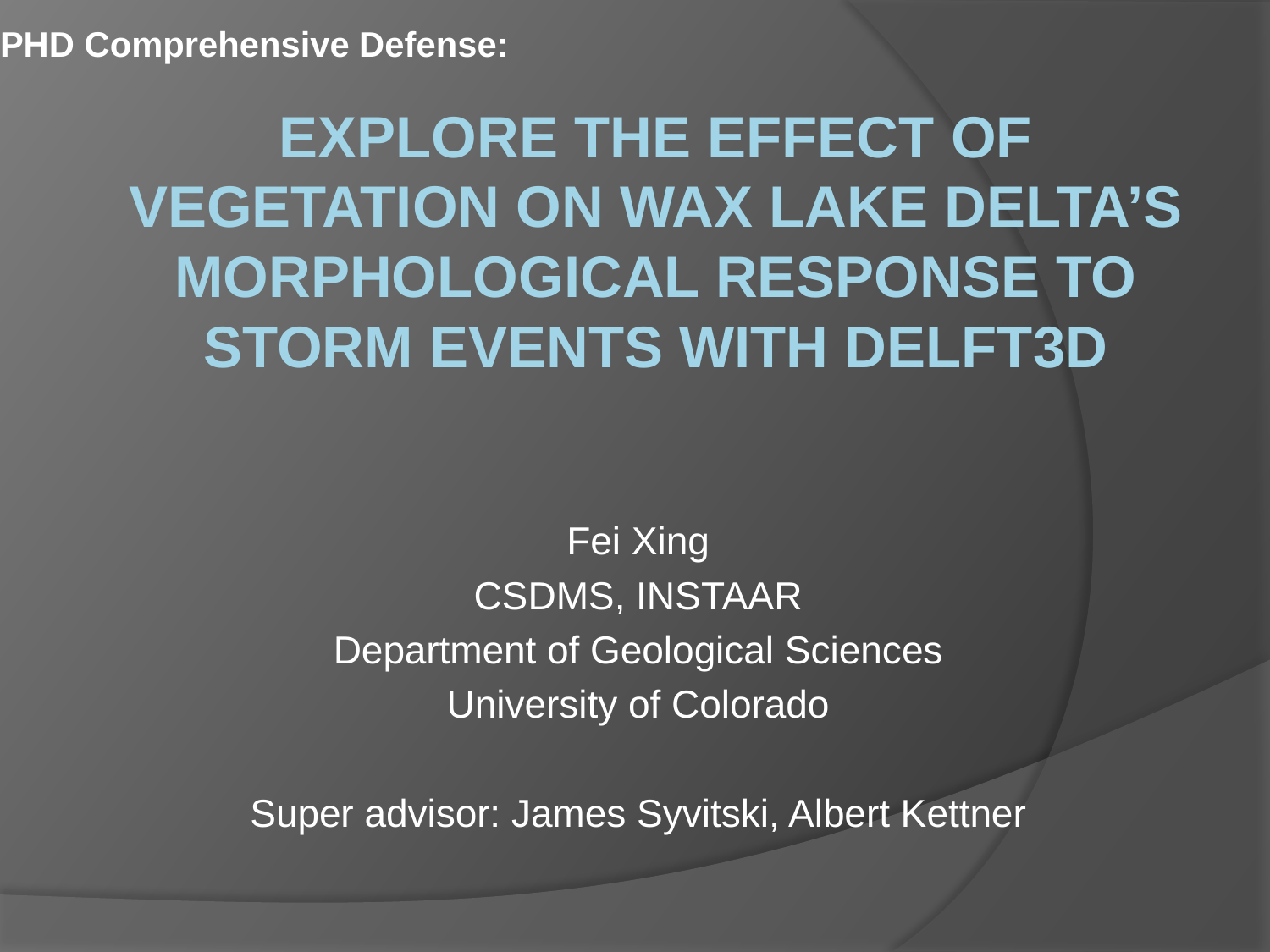

PHD Comprehensive Defense:
# Explore the effect of vegetation on Wax Lake Delta’s morphological response to storm events with Delft3D
Fei Xing
CSDMS, INSTAAR
Department of Geological Sciences
University of Colorado

Super advisor: James Syvitski, Albert Kettner